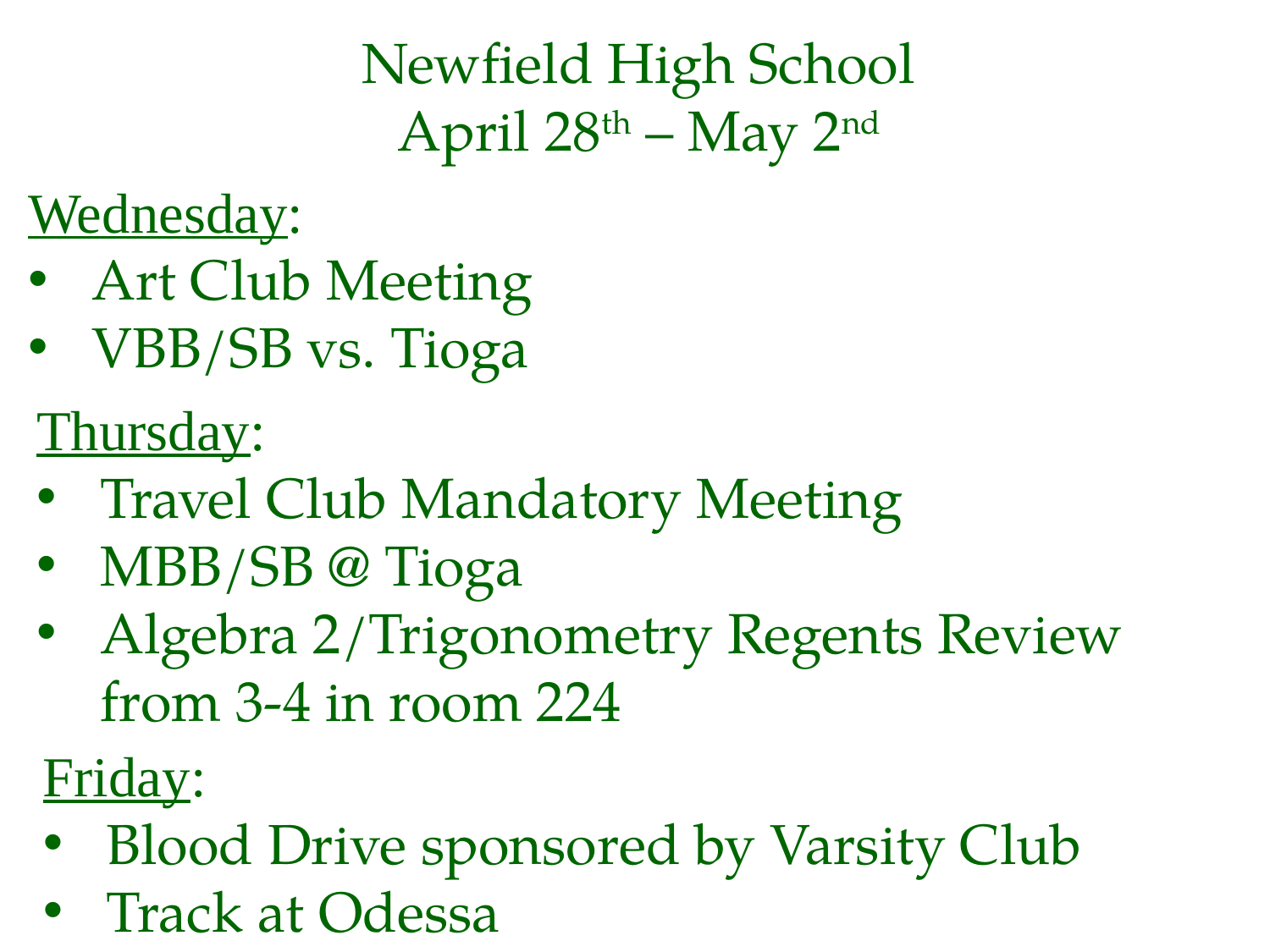

Newfield High School
April 28th – May 2nd
Wednesday:
Art Club Meeting
VBB/SB vs. Tioga
Thursday:
Travel Club Mandatory Meeting
MBB/SB @ Tioga
Algebra 2/Trigonometry Regents Review from 3-4 in room 224
Friday:
Blood Drive sponsored by Varsity Club
Track at Odessa